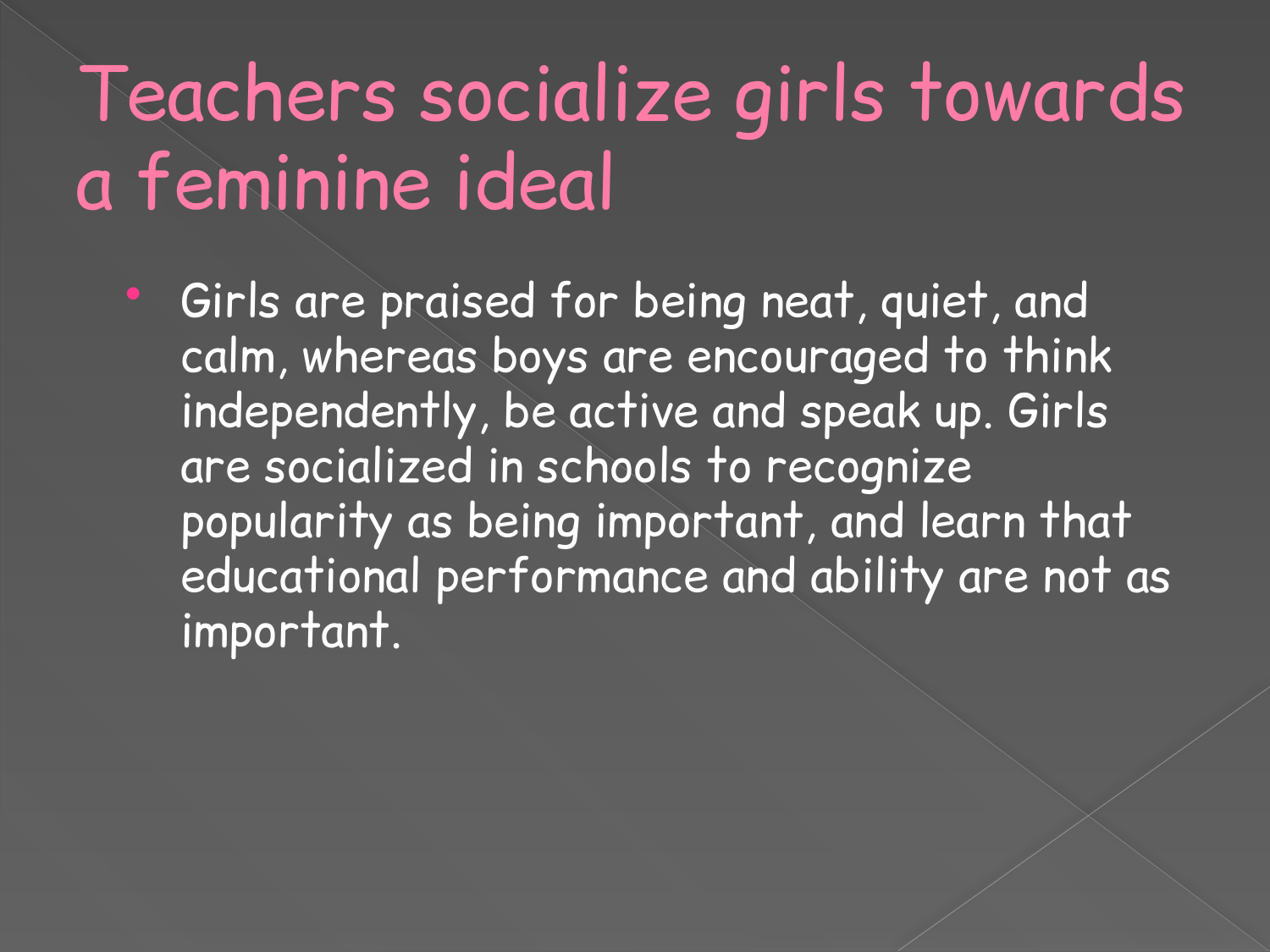

# Teachers socialize girls towards a feminine ideal
Girls are praised for being neat, quiet, and calm, whereas boys are encouraged to think independently, be active and speak up. Girls are socialized in schools to recognize popularity as being important, and learn that educational performance and ability are not as important.